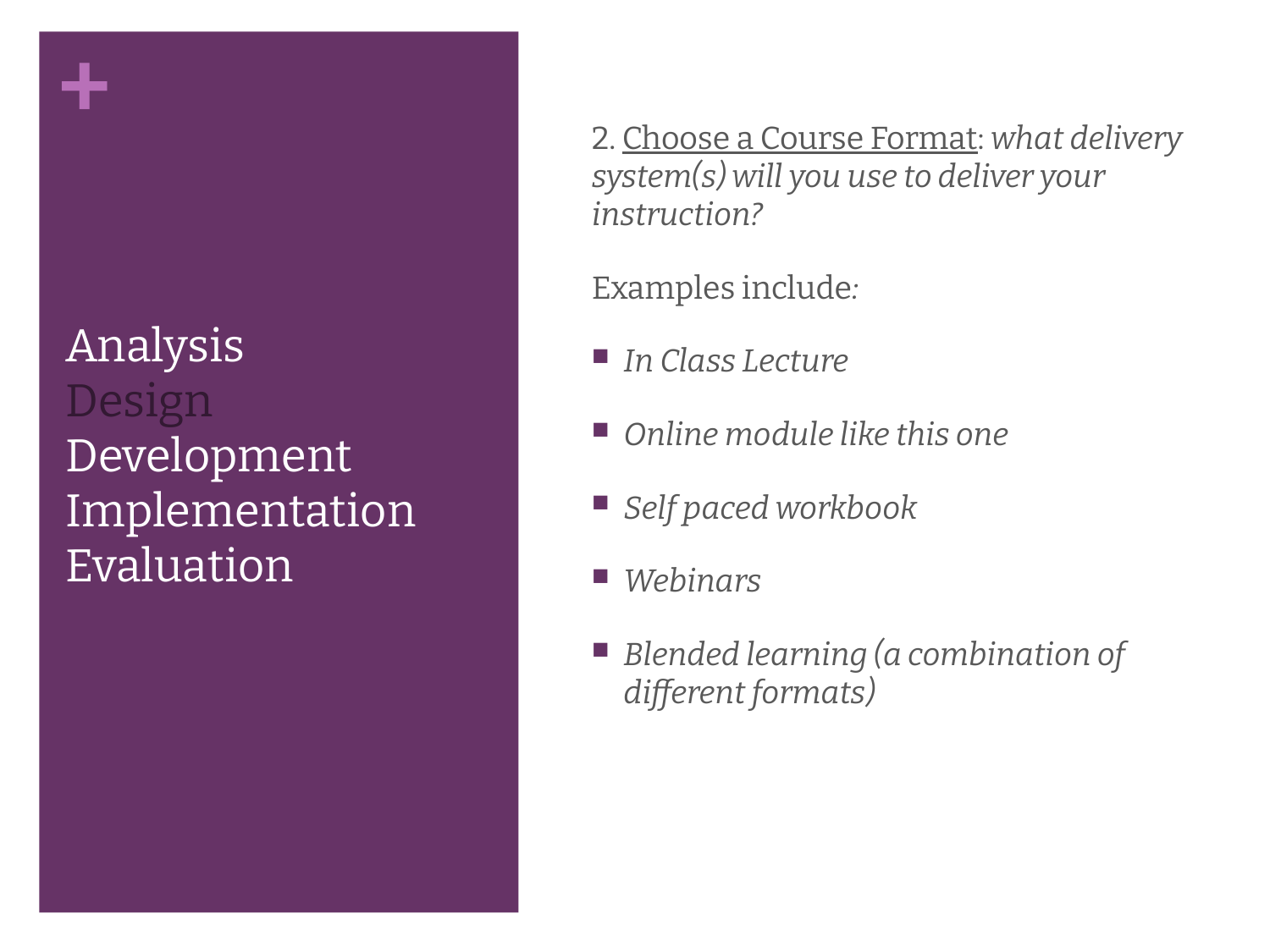

2. Choose a Course Format: what delivery system(s) will you use to deliver your instruction?
Examples include:
In Class Lecture
Online module like this one
Self paced workbook
Webinars
Blended learning (a combination of different formats)

# Analysis Design Development Implementation Evaluation